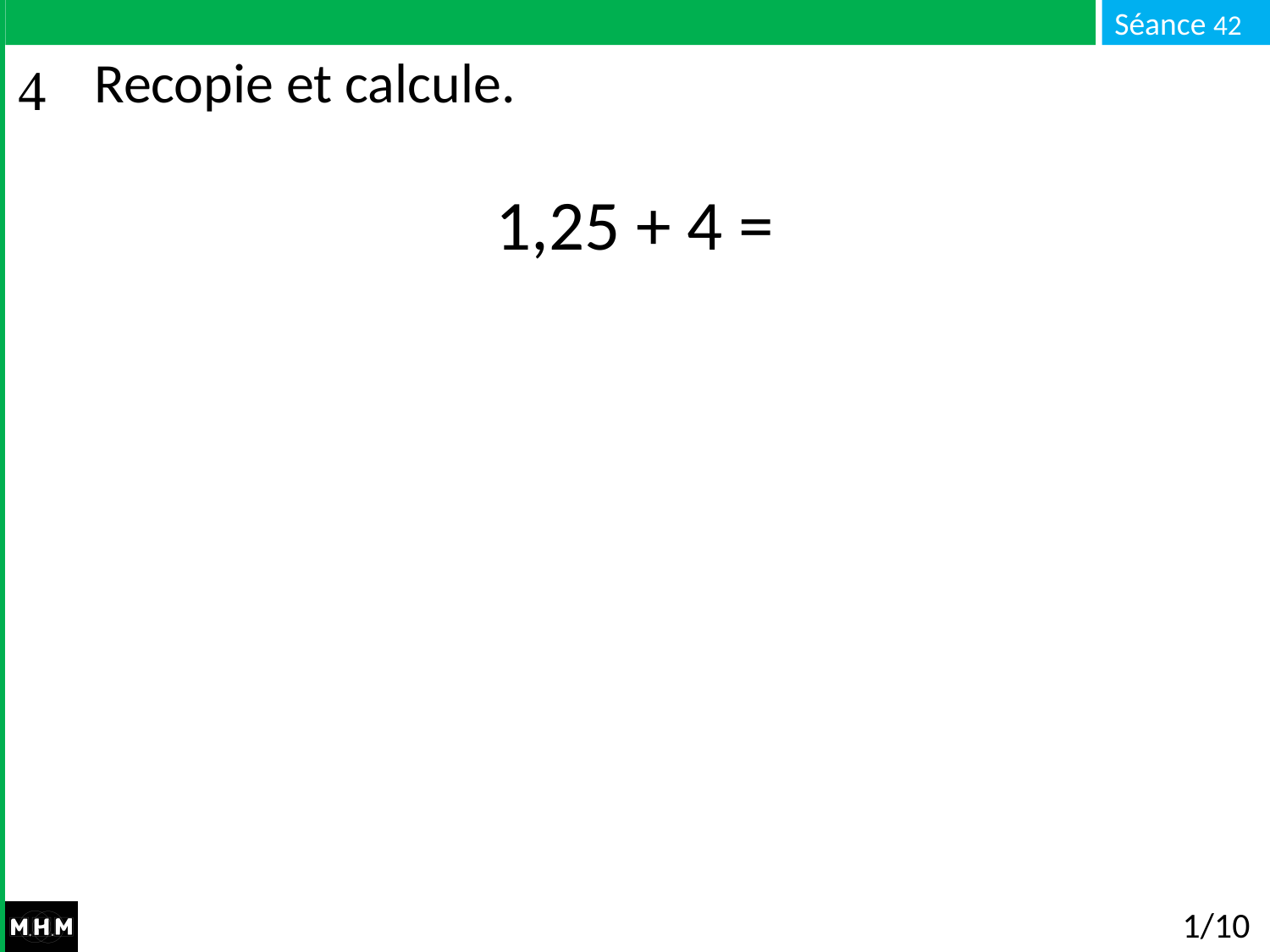

# Recopie et calcule.
1,25 + 4 =
1/10